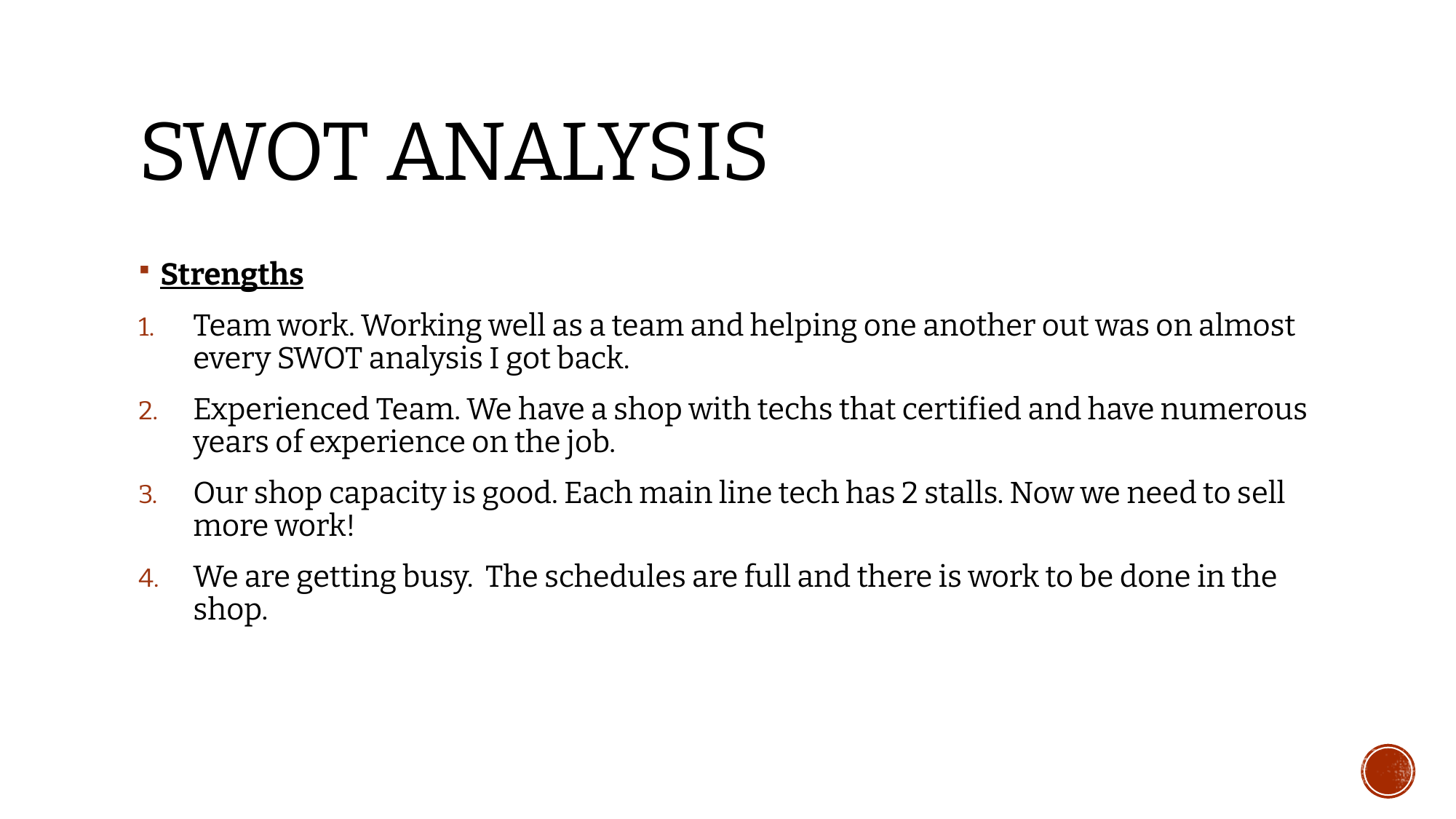

# SWOT Analysis
Strengths
Team work. Working well as a team and helping one another out was on almost every SWOT analysis I got back.
Experienced Team. We have a shop with techs that certified and have numerous years of experience on the job.
Our shop capacity is good. Each main line tech has 2 stalls. Now we need to sell more work!
We are getting busy.  The schedules are full and there is work to be done in the shop.